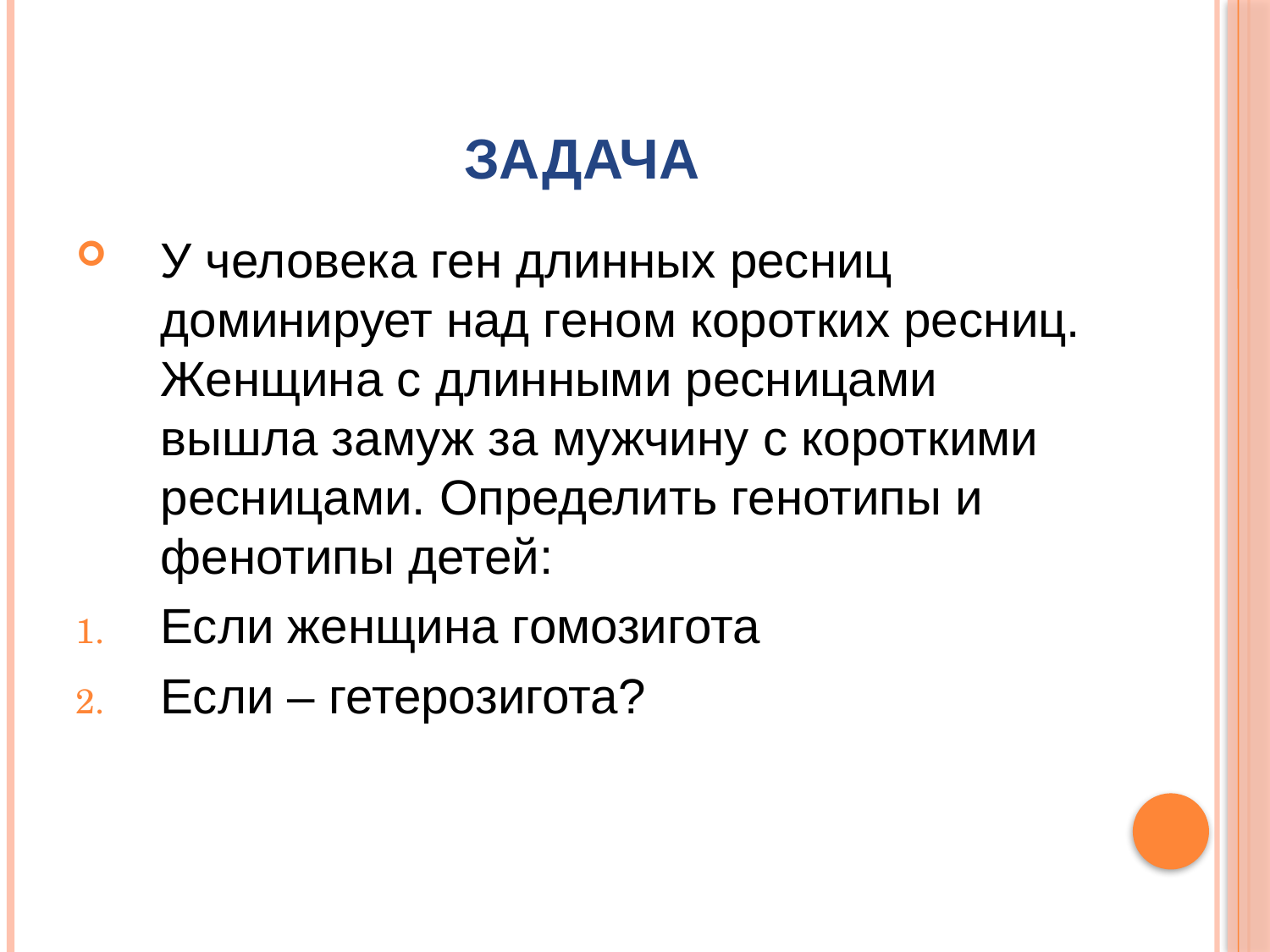

# Задача
У человека ген длинных ресниц доминирует над геном коротких ресниц. Женщина с длинными ресницами вышла замуж за мужчину с короткими ресницами. Определить генотипы и фенотипы детей:
Если женщина гомозигота
Если – гетерозигота?